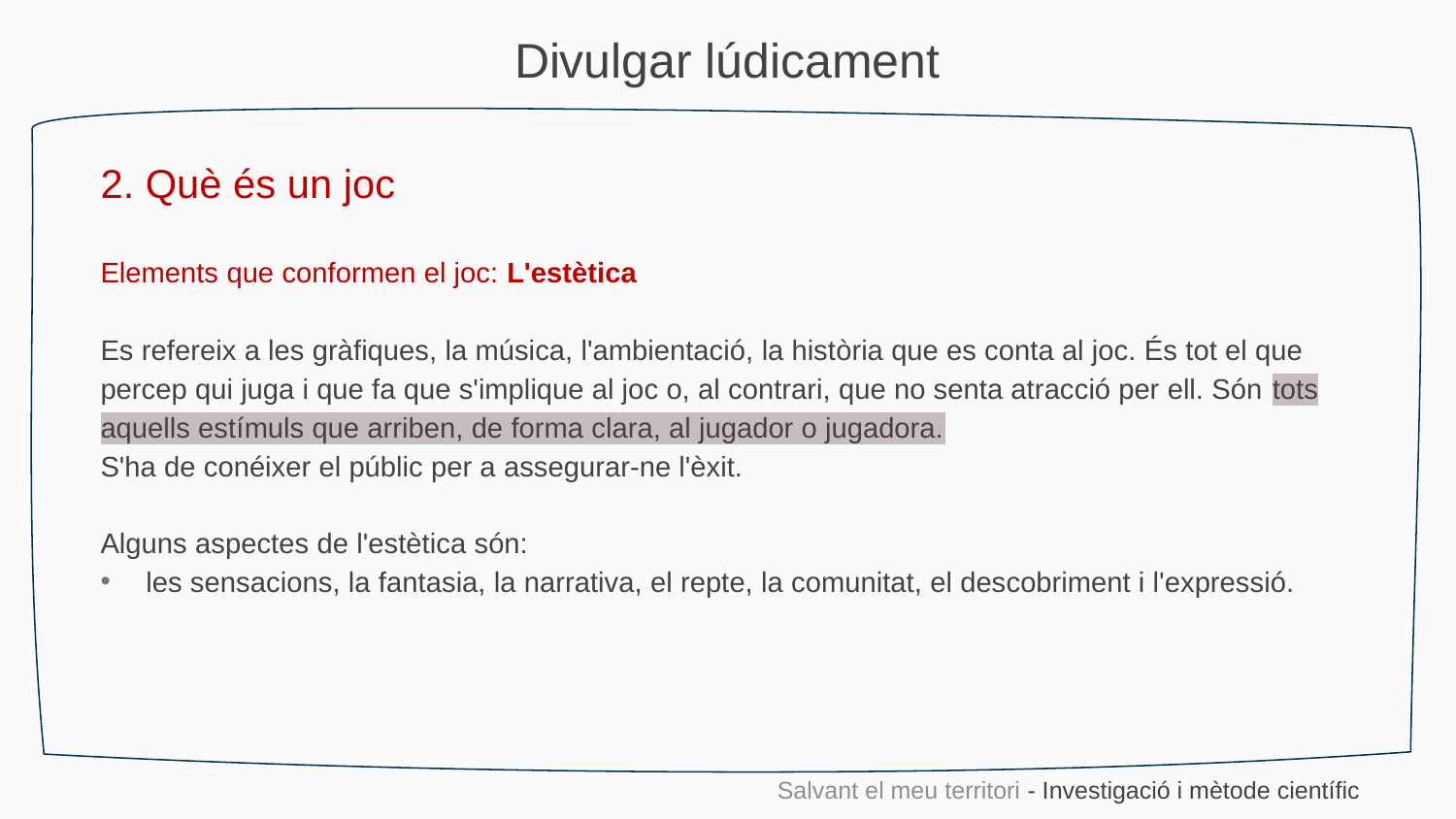

Divulgar lúdicament

2. Què és un joc
Elements que conformen el joc: L'estètica

Es refereix a les gràfiques, la música, l'ambientació, la història que es conta al joc. És tot el que percep qui juga i que fa que s'implique al joc o, al contrari, que no senta atracció per ell. Són tots aquells estímuls que arriben, de forma clara, al jugador o jugadora.
S'ha de conéixer el públic per a assegurar-ne l'èxit.

Alguns aspectes de l'estètica són:
les sensacions, la fantasia, la narrativa, el repte, la comunitat, el descobriment i l'expressió.
Salvant el meu territori - Investigació i mètode científic